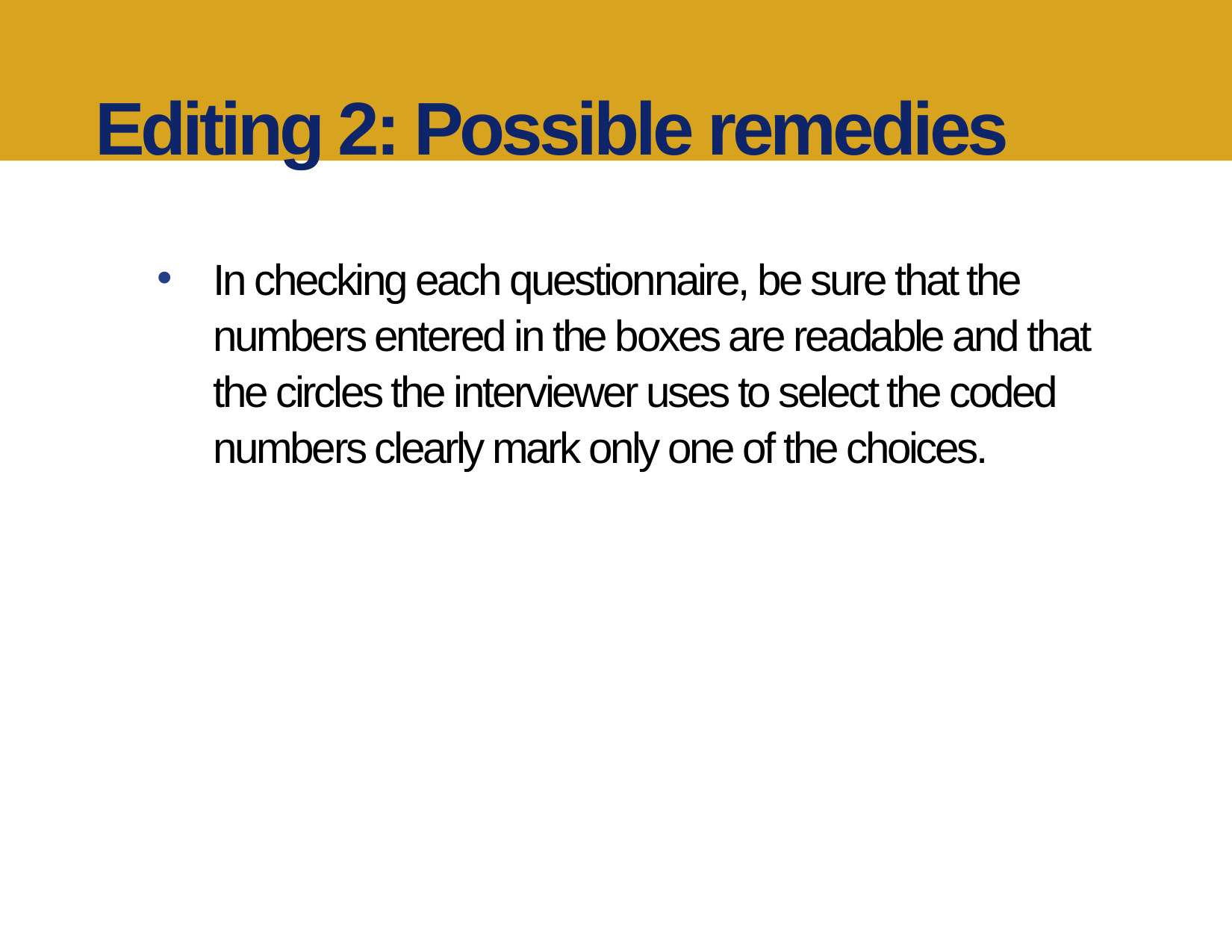

Editing 2: Possible remedies
In checking each questionnaire, be sure that the numbers entered in the boxes are readable and that the circles the interviewer uses to select the coded numbers clearly mark only one of the choices.